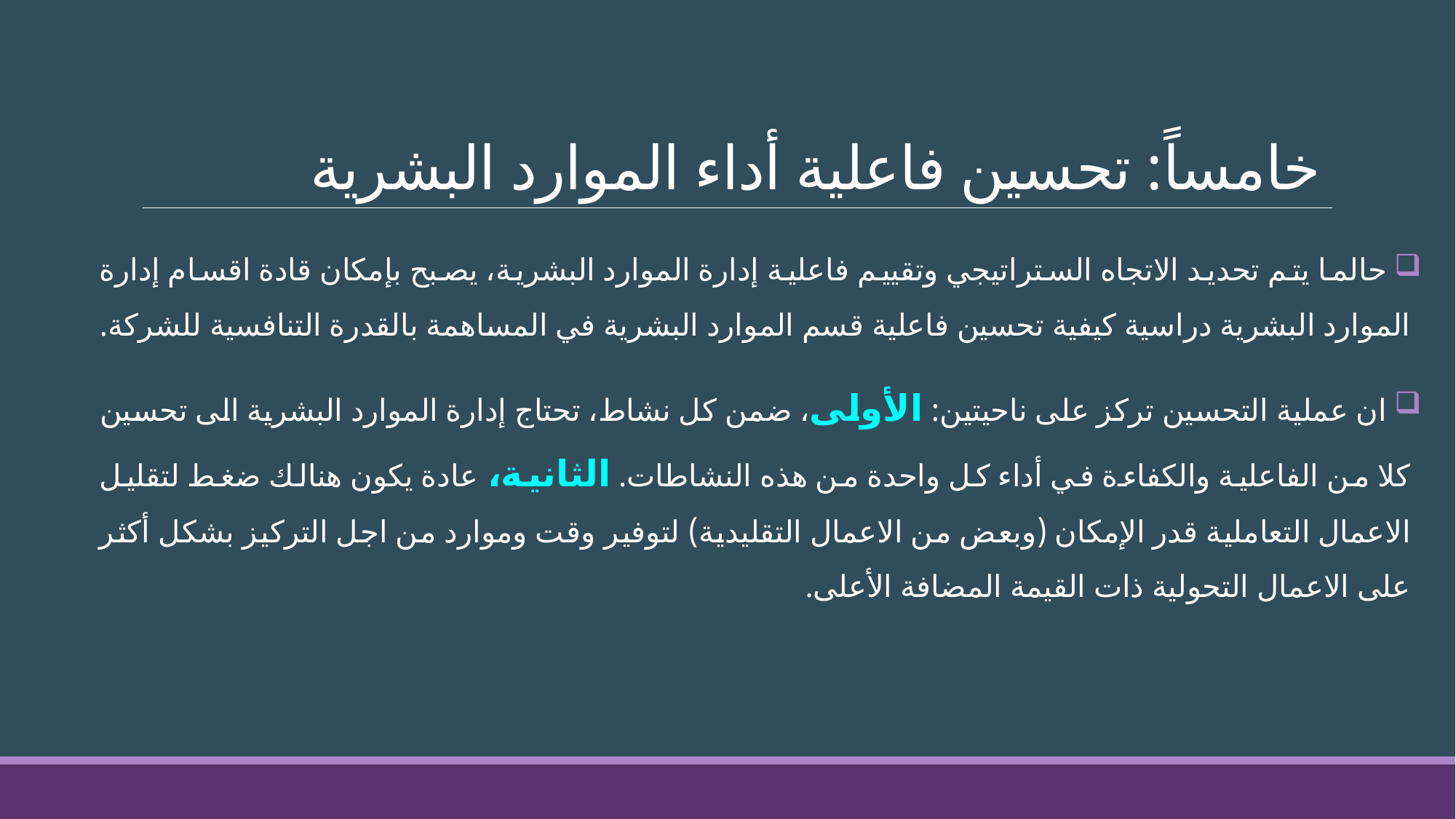

# خامساً: تحسين فاعلية أداء الموارد البشرية
 حالما يتم تحديد الاتجاه الستراتيجي وتقييم فاعلية إدارة الموارد البشرية، يصبح بإمكان قادة اقسام إدارة الموارد البشرية دراسية كيفية تحسين فاعلية قسم الموارد البشرية في المساهمة بالقدرة التنافسية للشركة.
 ان عملية التحسين تركز على ناحيتين: الأولى، ضمن كل نشاط، تحتاج إدارة الموارد البشرية الى تحسين كلا من الفاعلية والكفاءة في أداء كل واحدة من هذه النشاطات. الثانية، عادة يكون هنالك ضغط لتقليل الاعمال التعاملية قدر الإمكان (وبعض من الاعمال التقليدية) لتوفير وقت وموارد من اجل التركيز بشكل أكثر على الاعمال التحولية ذات القيمة المضافة الأعلى.